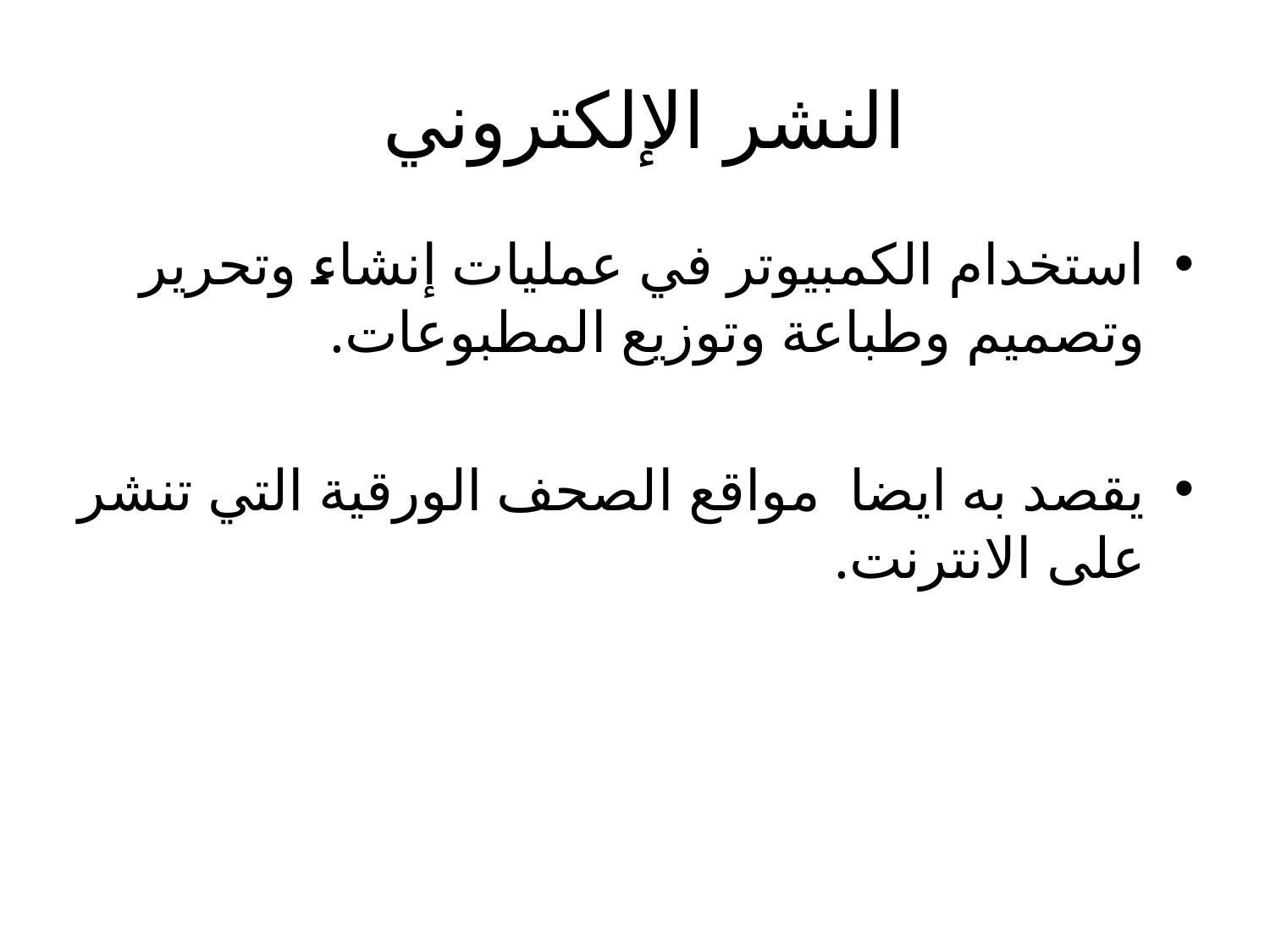

# النشر الإلكتروني
استخدام الكمبيوتر في عمليات إنشاء وتحرير وتصميم وطباعة وتوزيع المطبوعات.

يقصد به ايضا  مواقع الصحف الورقية التي تنشر على الانترنت.